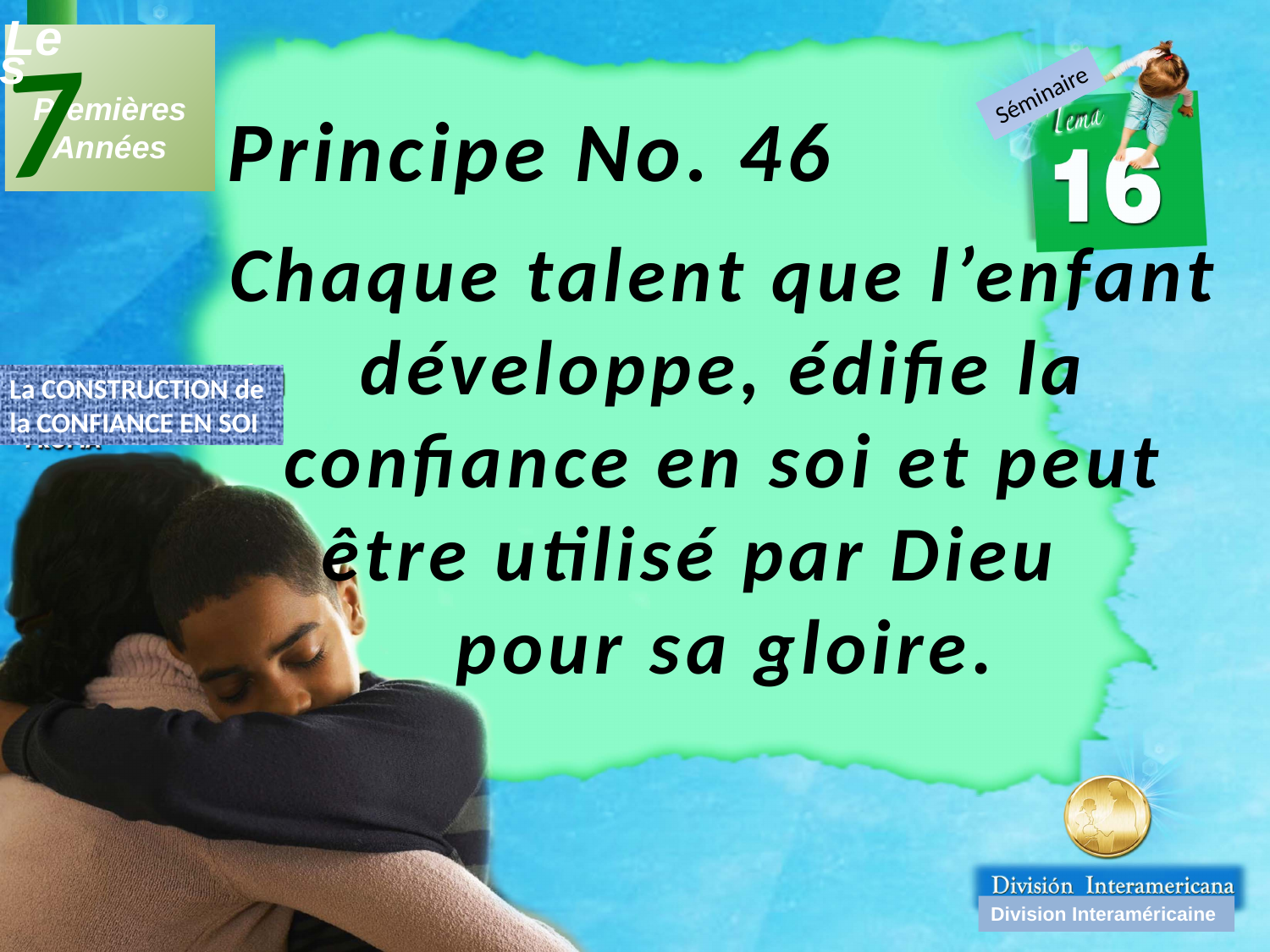

7
Les
         Premières
Années
Séminaire
Principe No. 46

Chaque talent que l’enfant développe, édifie la confiance en soi et peut être utilisé par Dieu    pour sa gloire.
La CONSTRUCTION de
la CONFIANCE EN SOI
Division Interaméricaine